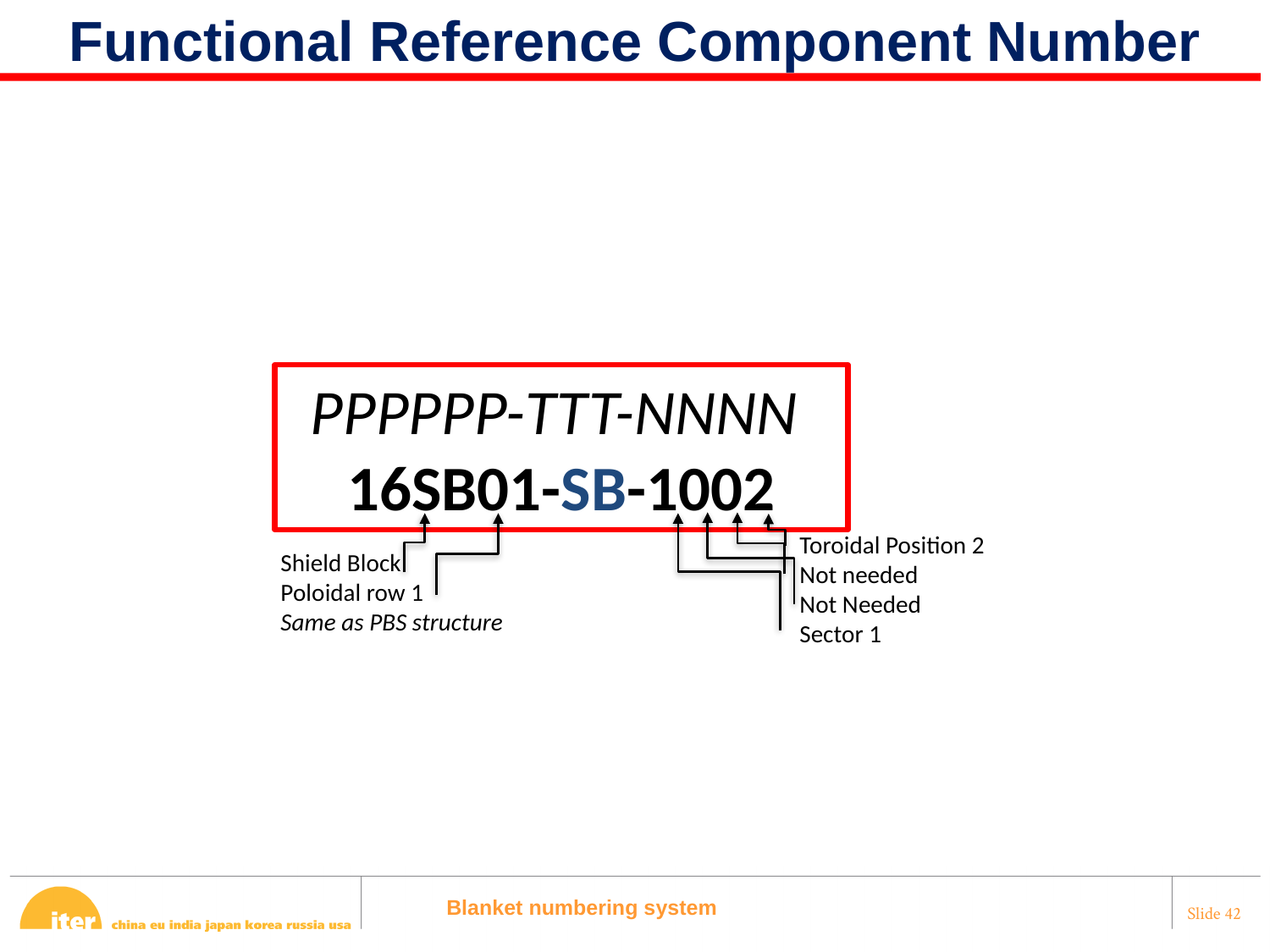

# Functional Reference Component Number

PPPPPP-TTT-NNNN
16SB01-SB-1002
Toroidal Position 2
Not needed
Not Needed
Sector 1
Shield Block
Poloidal row 1
Same as PBS structure